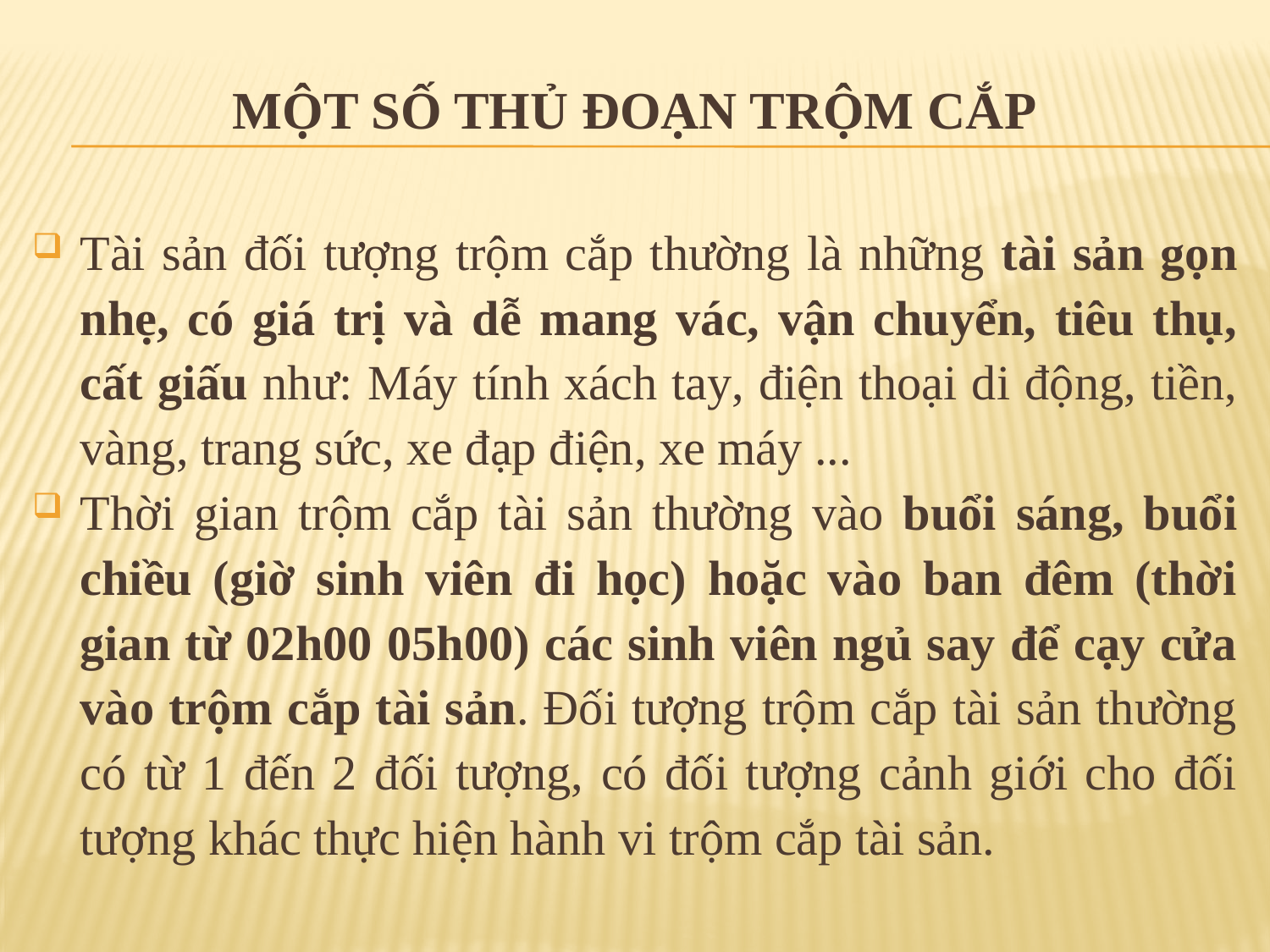

# MỘT SỐ THỦ ĐoẠN TRỘM CẮP
Tài sản đối tượng trộm cắp thường là những tài sản gọn nhẹ, có giá trị và dễ mang vác, vận chuyển, tiêu thụ, cất giấu như: Máy tính xách tay, điện thoại di động, tiền, vàng, trang sức, xe đạp điện, xe máy ...
Thời gian trộm cắp tài sản thường vào buổi sáng, buổi chiều (giờ sinh viên đi học) hoặc vào ban đêm (thời gian từ 02h00 05h00) các sinh viên ngủ say để cạy cửa vào trộm cắp tài sản. Đối tượng trộm cắp tài sản thường có từ 1 đến 2 đối tượng, có đối tượng cảnh giới cho đối tượng khác thực hiện hành vi trộm cắp tài sản.